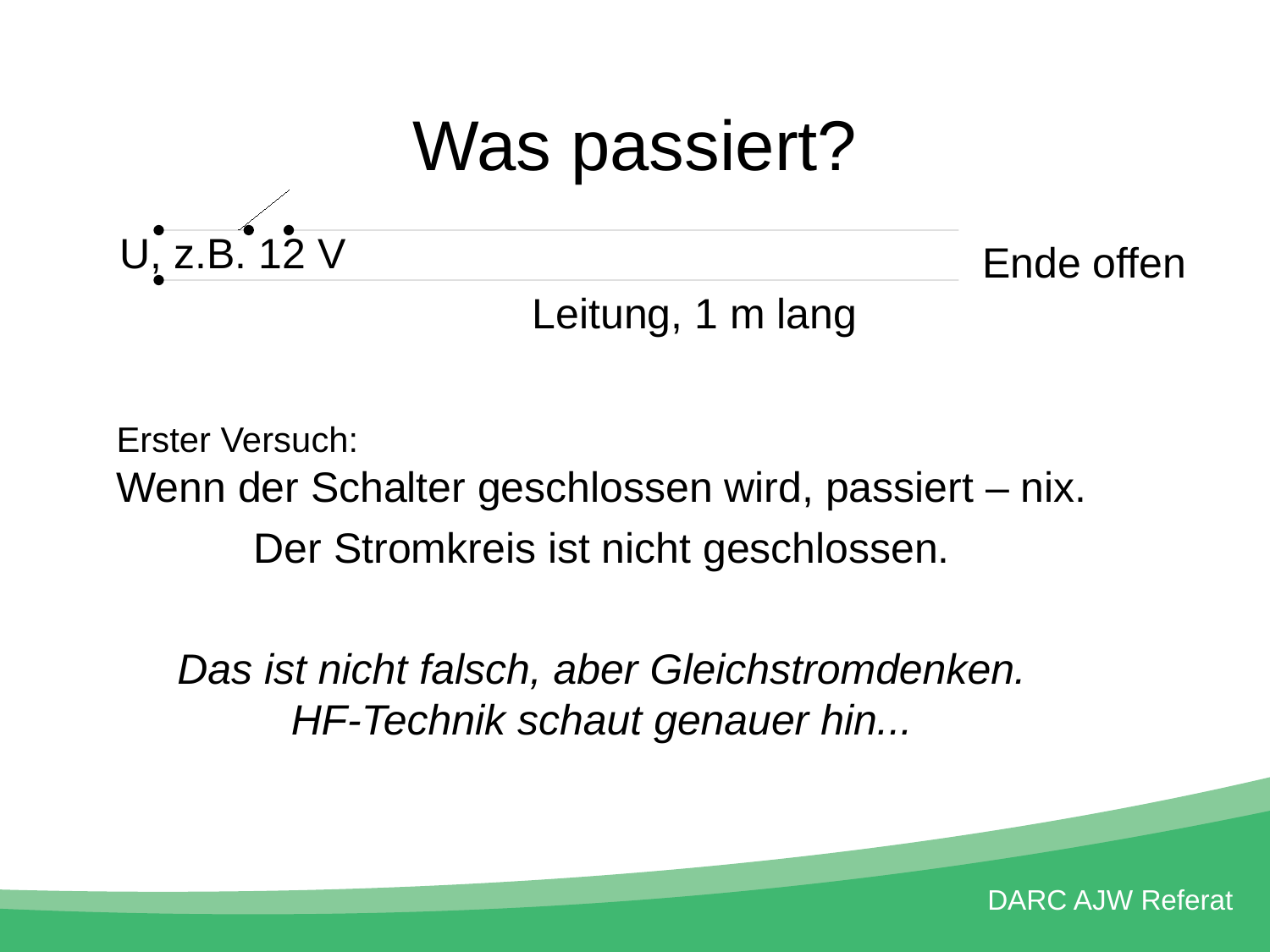

Was passiert?

U, z.B. 12 V
Ende offen

Leitung, 1 m lang
Erster Versuch:
Wenn der Schalter geschlossen wird, passiert – nix.
Der Stromkreis ist nicht geschlossen.

Das ist nicht falsch, aber Gleichstromdenken.
HF-Technik schaut genauer hin...